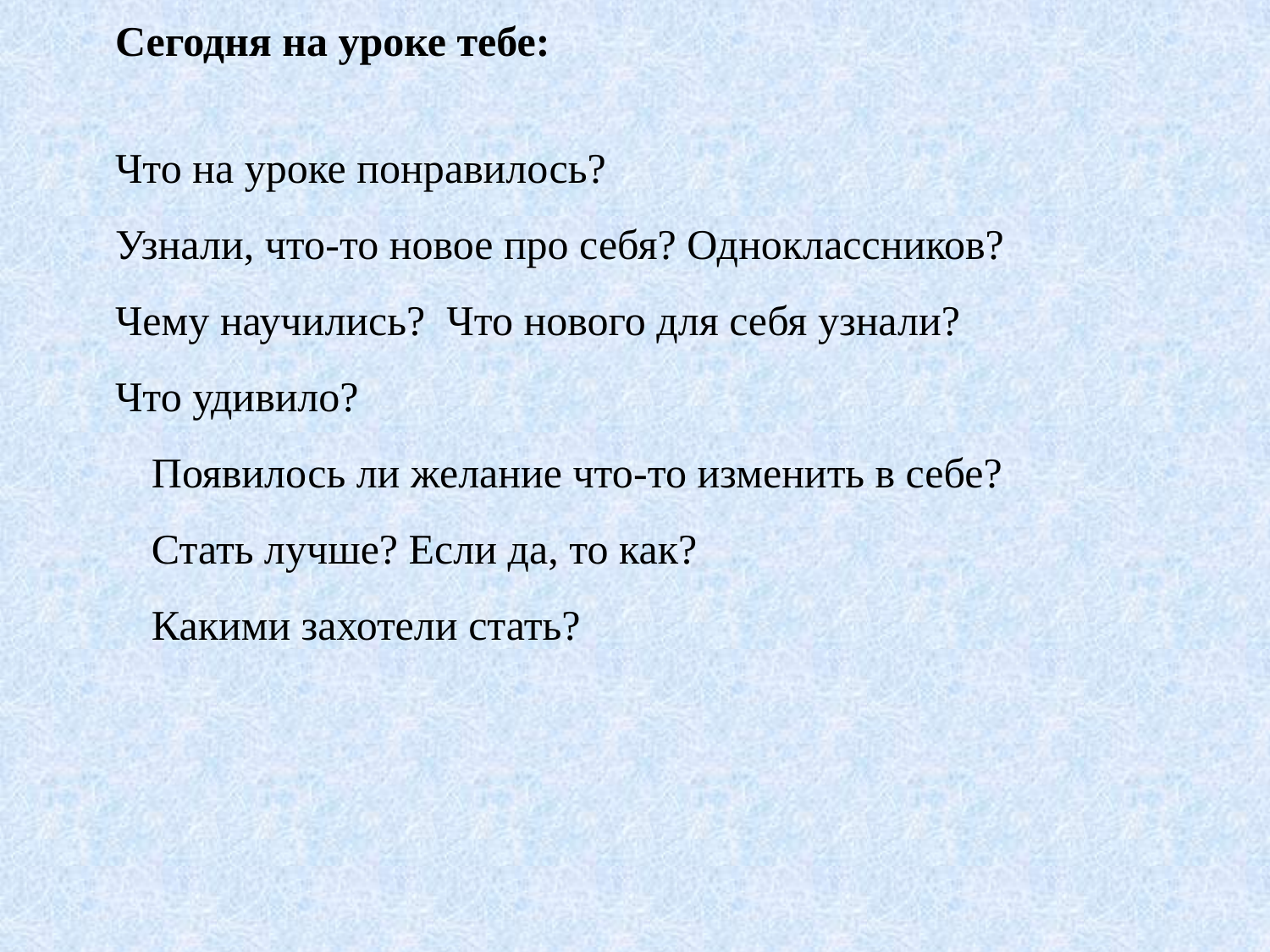

Сегодня на уроке тебе:

Что на уроке понравилось?
Узнали, что-то новое про себя? Одноклассников?
Чему научились?  Что нового для себя узнали?
Что удивило?
Появилось ли желание что-то изменить в себе?
Стать лучше? Если да, то как?
Какими захотели стать?